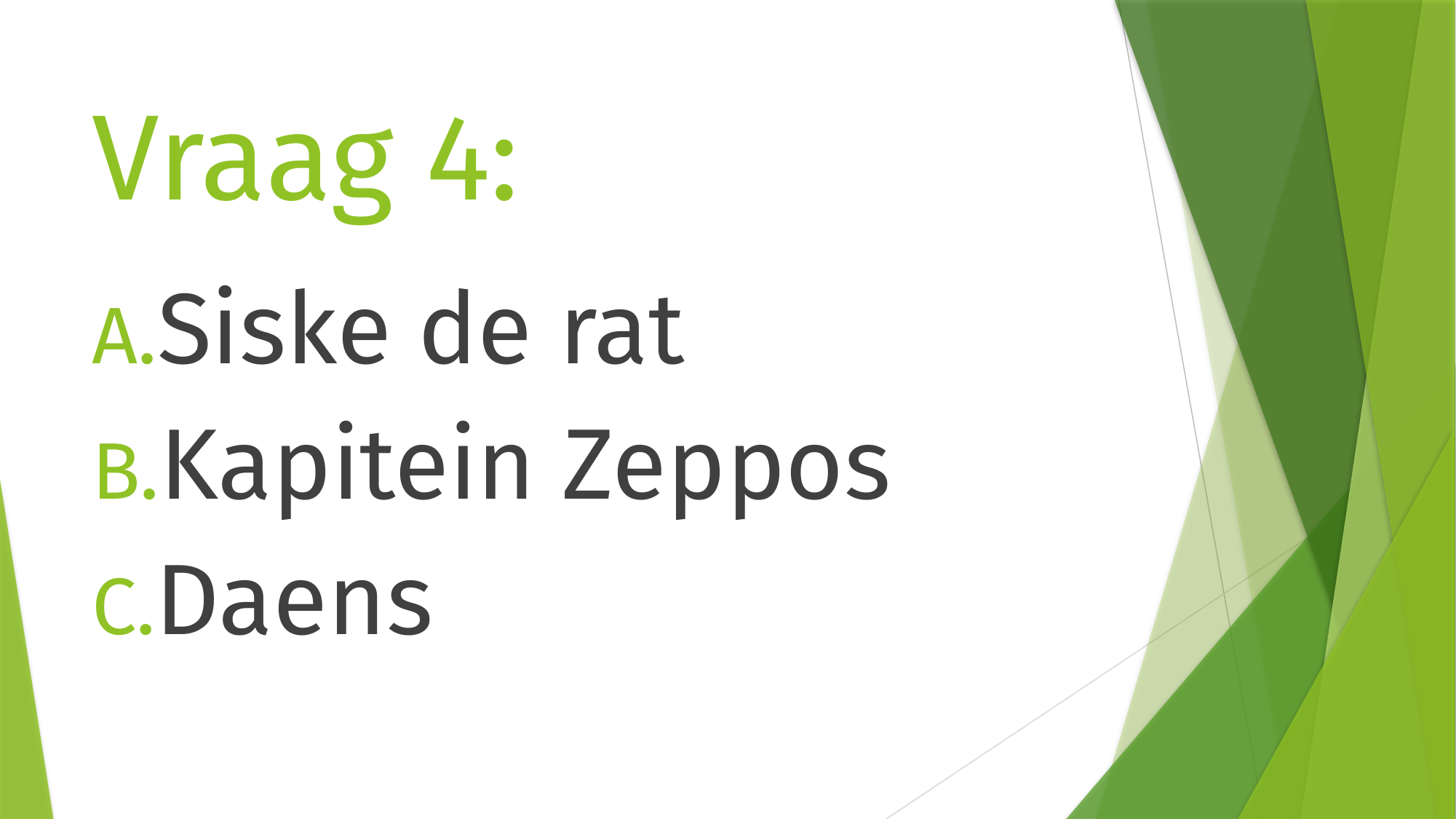

# Vraag 4:
Siske de rat
Kapitein Zeppos
Daens